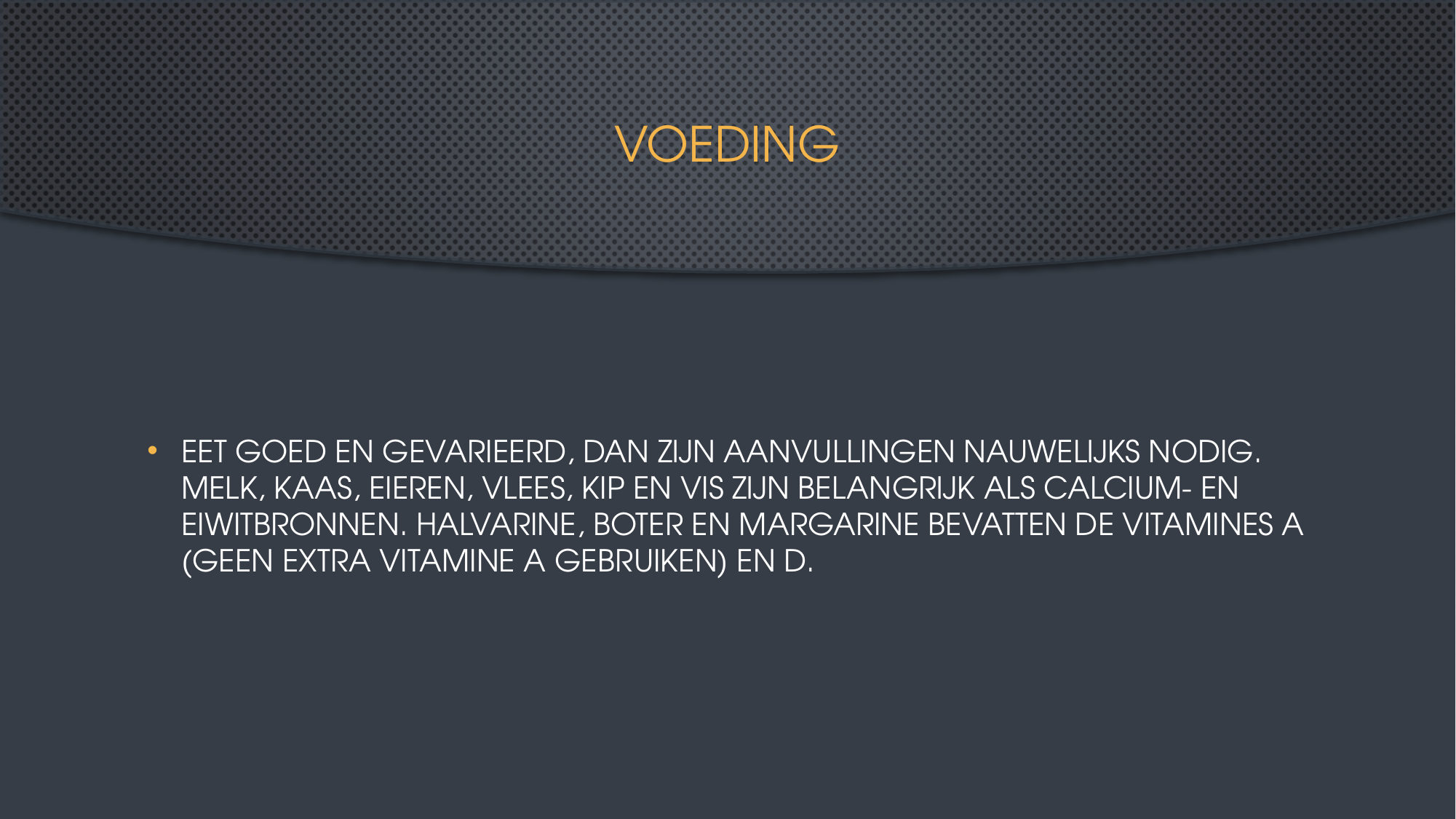

# Voeding
Eet goed en gevarieerd, dan zijn aanvullingen nauwelijks nodig. Melk, kaas, eieren, vlees, kip en vis zijn belangrijk als calcium- en eiwitbronnen. Halvarine, boter en margarine bevatten de vitamines A (geen extra vitamine A gebruiken) en D.